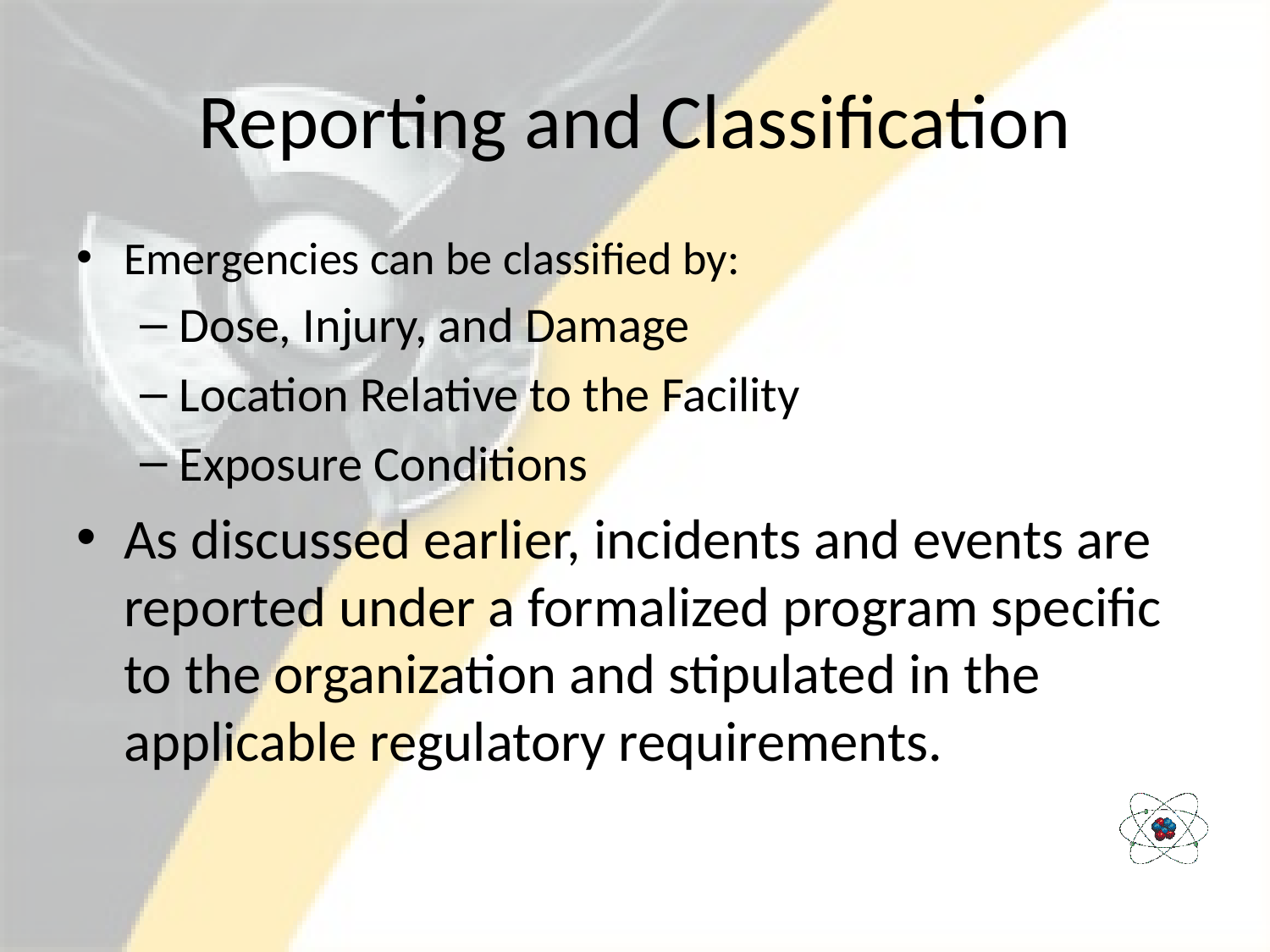

# Reporting and Classification
Emergencies can be classified by:
Dose, Injury, and Damage
Location Relative to the Facility
Exposure Conditions
As discussed earlier, incidents and events are reported under a formalized program specific to the organization and stipulated in the applicable regulatory requirements.